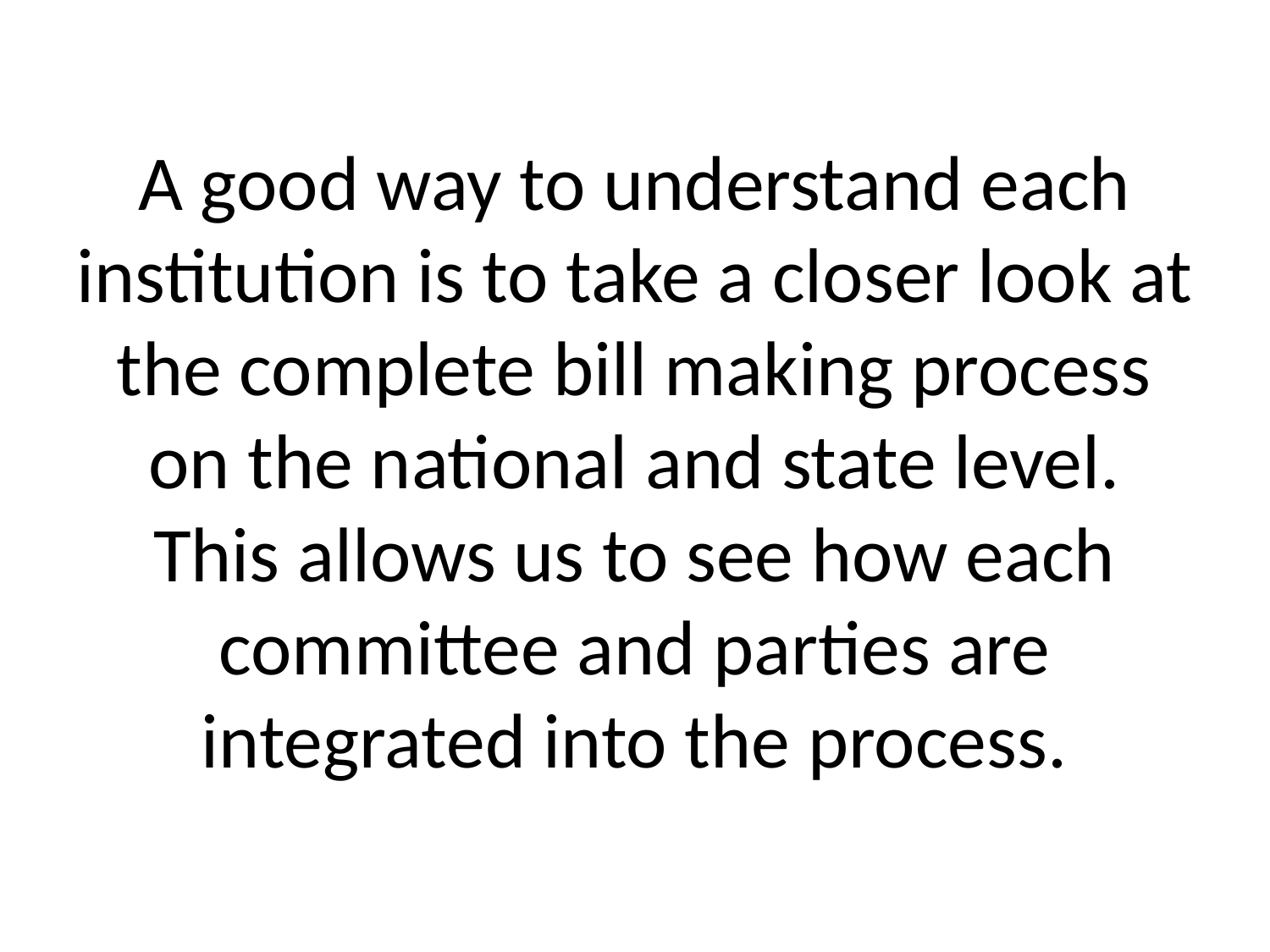

# A good way to understand each institution is to take a closer look at the complete bill making process on the national and state level. This allows us to see how each committee and parties are integrated into the process.